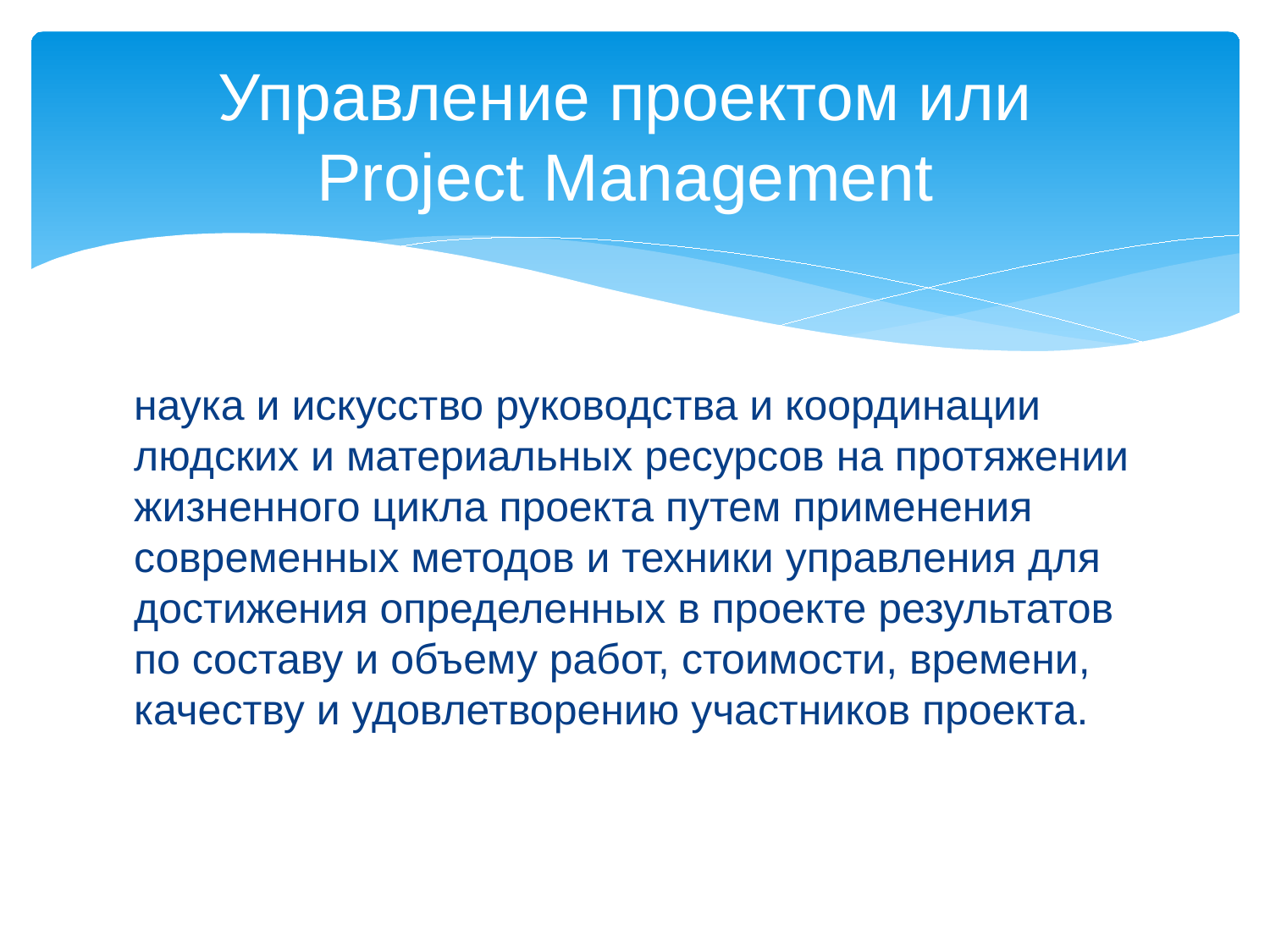

# Управление проектом или Project Management
наука и искусство руководства и координации людских и материальных ресурсов на протяжении жизненного цикла проекта путем применения современных методов и техники управления для достижения определенных в проекте результатов по составу и объему работ, стоимости, времени, качеству и удовлетворению участников проекта.